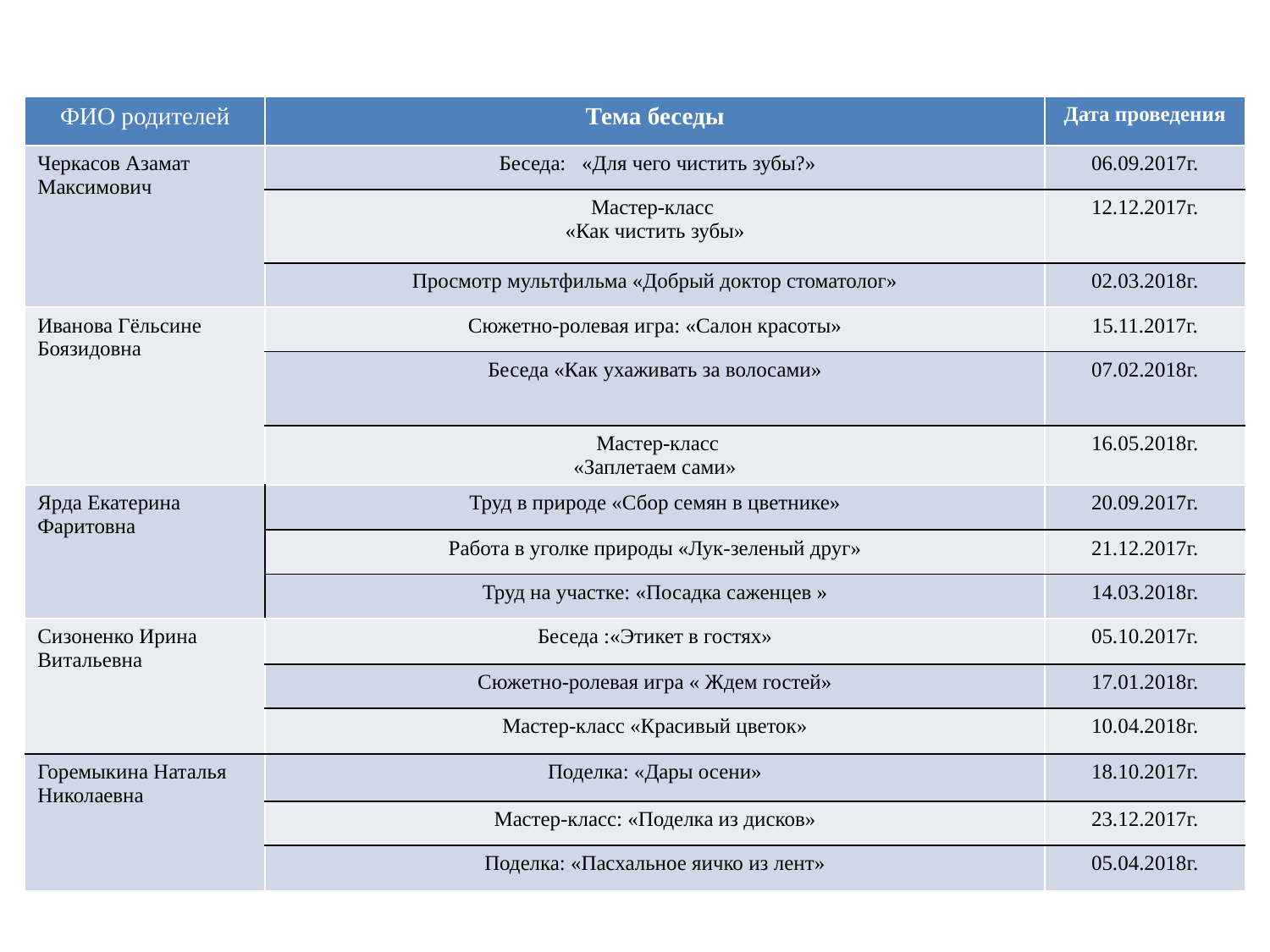

| ФИО родителей | Тема беседы | Дата проведения |
| --- | --- | --- |
| Черкасов Азамат Максимович | Беседа: «Для чего чистить зубы?» | 06.09.2017г. |
|  | Мастер-класс «Как чистить зубы» | 12.12.2017г. |
|  | Просмотр мультфильма «Добрый доктор стоматолог» | 02.03.2018г. |
| Иванова Гёльсине Боязидовна | Сюжетно-ролевая игра: «Салон красоты» | 15.11.2017г. |
|  | Беседа «Как ухаживать за волосами» | 07.02.2018г. |
|  | Мастер-класс «Заплетаем сами» | 16.05.2018г. |
| Ярда Екатерина Фаритовна | Труд в природе «Сбор семян в цветнике» | 20.09.2017г. |
|  | Работа в уголке природы «Лук-зеленый друг» | 21.12.2017г. |
|  | Труд на участке: «Посадка саженцев » | 14.03.2018г. |
| Сизоненко Ирина Витальевна | Беседа :«Этикет в гостях» | 05.10.2017г. |
|  | Сюжетно-ролевая игра « Ждем гостей» | 17.01.2018г. |
|  | Мастер-класс «Красивый цветок» | 10.04.2018г. |
| Горемыкина Наталья Николаевна | Поделка: «Дары осени» | 18.10.2017г. |
|  | Мастер-класс: «Поделка из дисков» | 23.12.2017г. |
|  | Поделка: «Пасхальное яичко из лент» | 05.04.2018г. |